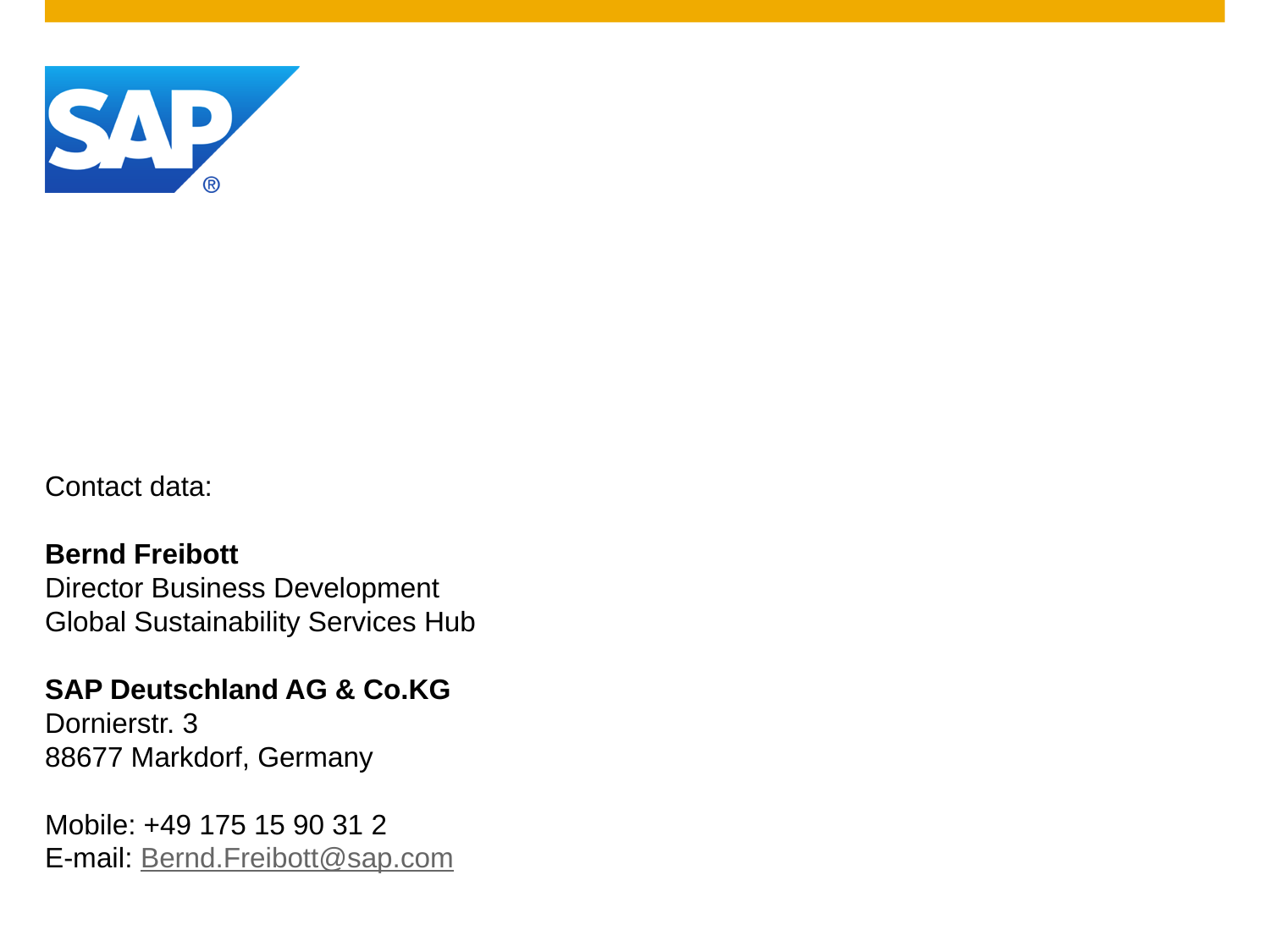

Contact data:

Bernd Freibott
Director Business Development
Global Sustainability Services Hub

SAP Deutschland AG & Co.KG
Dornierstr. 3
88677 Markdorf, Germany

Mobile: +49 175 15 90 31 2
E-mail: Bernd.Freibott@sap.com